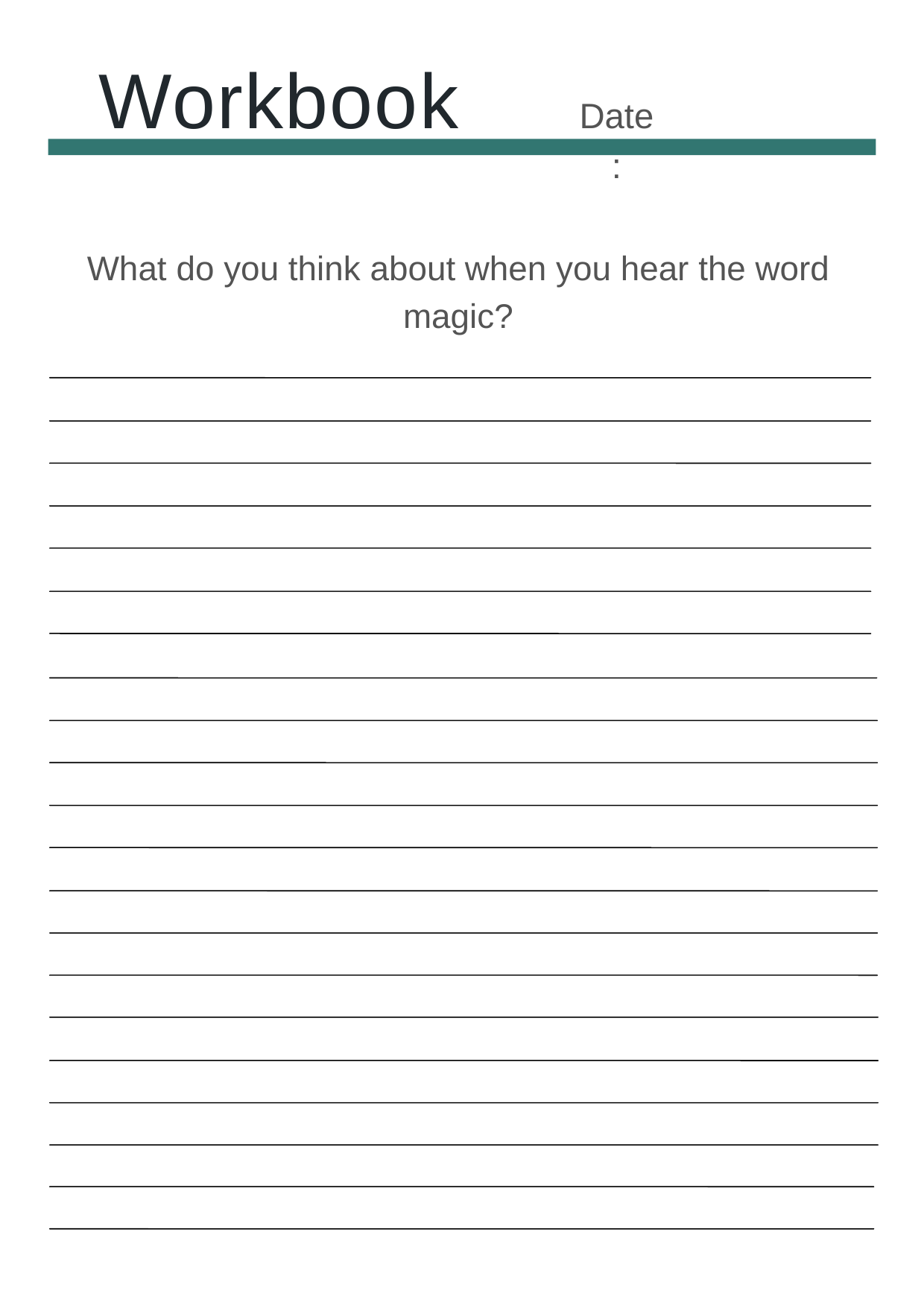

Workbook
Date:

What do you think about when you hear the word magic?